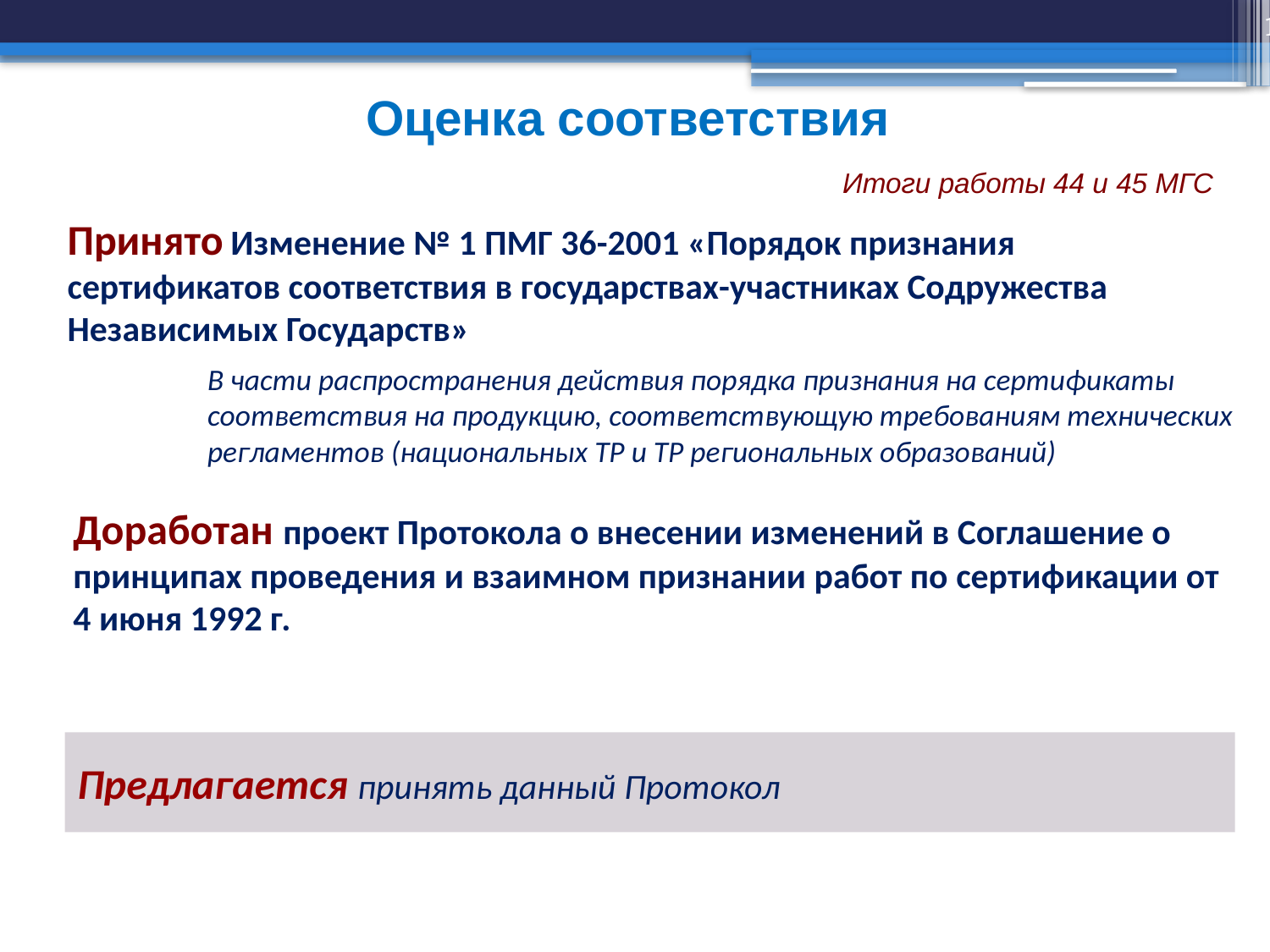

16
Оценка соответствия
Итоги работы 44 и 45 МГС
Принято Изменение № 1 ПМГ 36-2001 «Порядок признания сертификатов соответствия в государствах-участниках Содружества Независимых Государств»
В части распространения действия порядка признания на сертификаты соответствия на продукцию, соответствующую требованиям технических регламентов (национальных ТР и ТР региональных образований)
Доработан проект Протокола о внесении изменений в Соглашение о принципах проведения и взаимном признании работ по сертификации от 4 июня 1992 г.
Предлагается принять данный Протокол